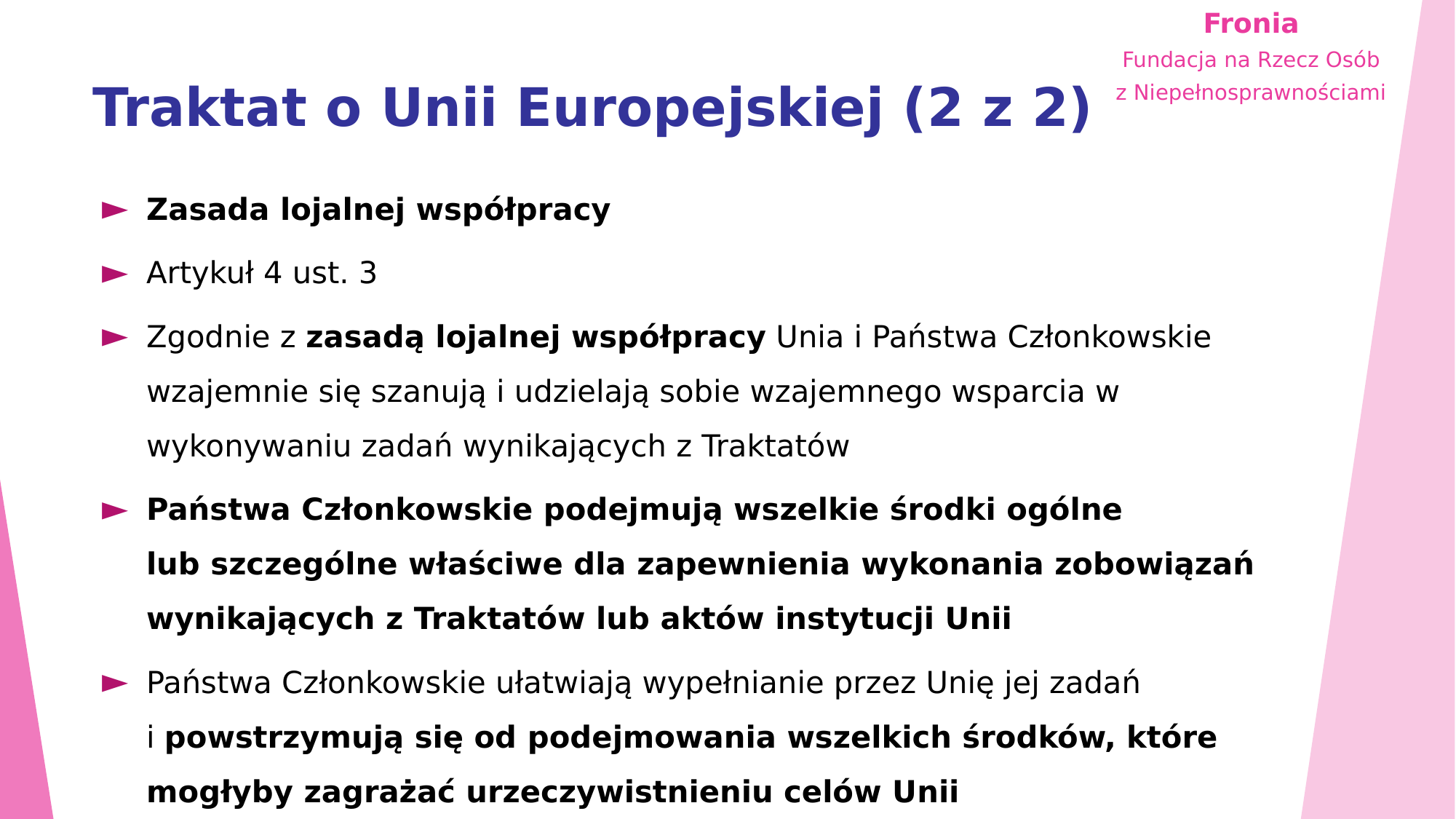

# Traktat o Unii Europejskiej (2 z 2)
Zasada lojalnej współpracy
Artykuł 4 ust. 3
Zgodnie z zasadą lojalnej współpracy Unia i Państwa Członkowskie wzajemnie się szanują i udzielają sobie wzajemnego wsparcia w wykonywaniu zadań wynikających z Traktatów
Państwa Członkowskie podejmują wszelkie środki ogólne lub szczególne właściwe dla zapewnienia wykonania zobowiązań wynikających z Traktatów lub aktów instytucji Unii
Państwa Członkowskie ułatwiają wypełnianie przez Unię jej zadań i powstrzymują się od podejmowania wszelkich środków, które mogłyby zagrażać urzeczywistnieniu celów Unii